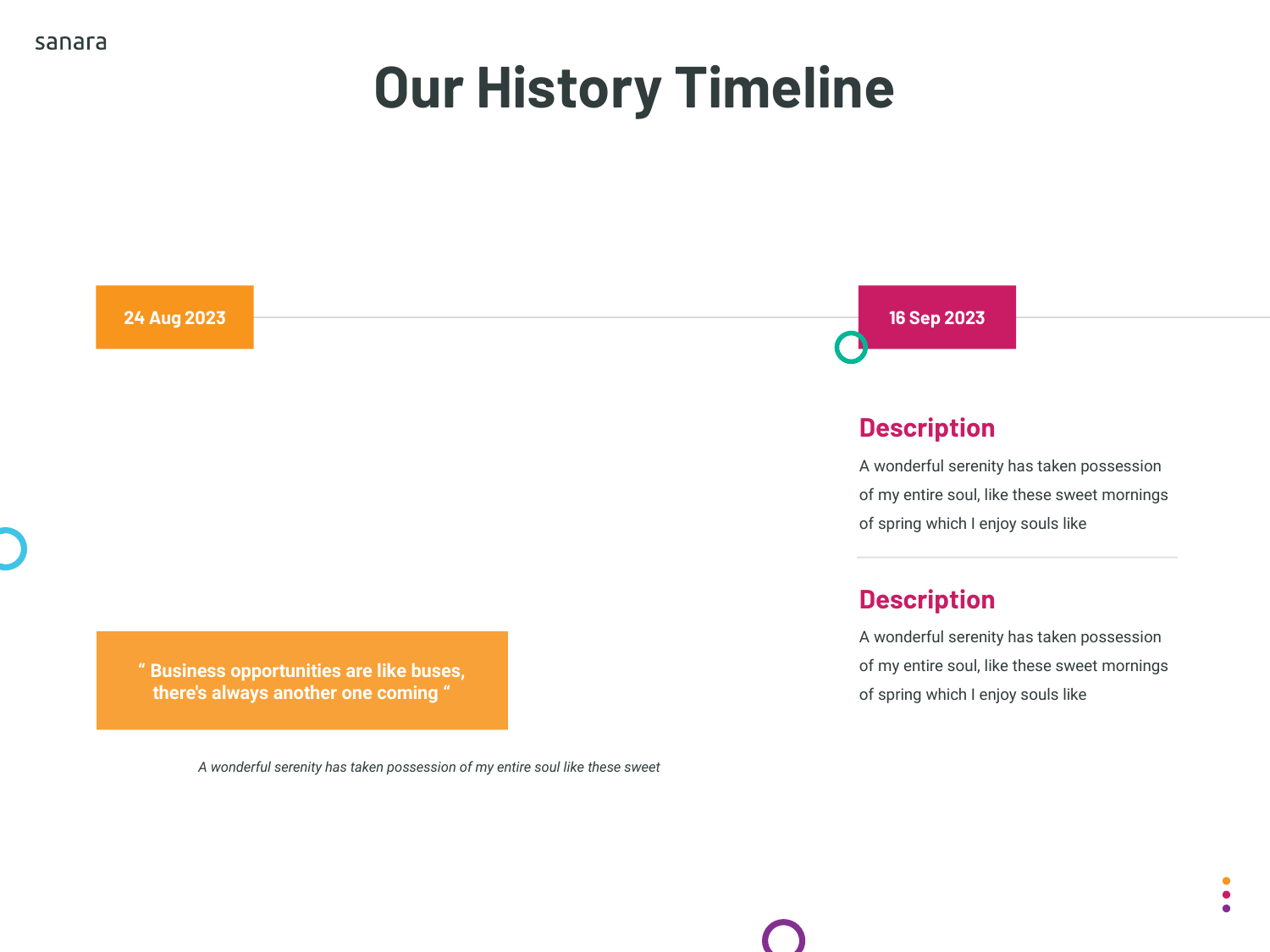

# Our History Timeline

24 Aug 2023
16 Sep 2023

Description
A wonderful serenity has taken possession of my entire soul, like these sweet mornings of spring which I enjoy souls like

Description

A wonderful serenity has taken possession of my entire soul, like these sweet mornings of spring which I enjoy souls like

“ Business opportunities are like buses, there's always another one coming “
A wonderful serenity has taken possession of my entire soul like these sweet